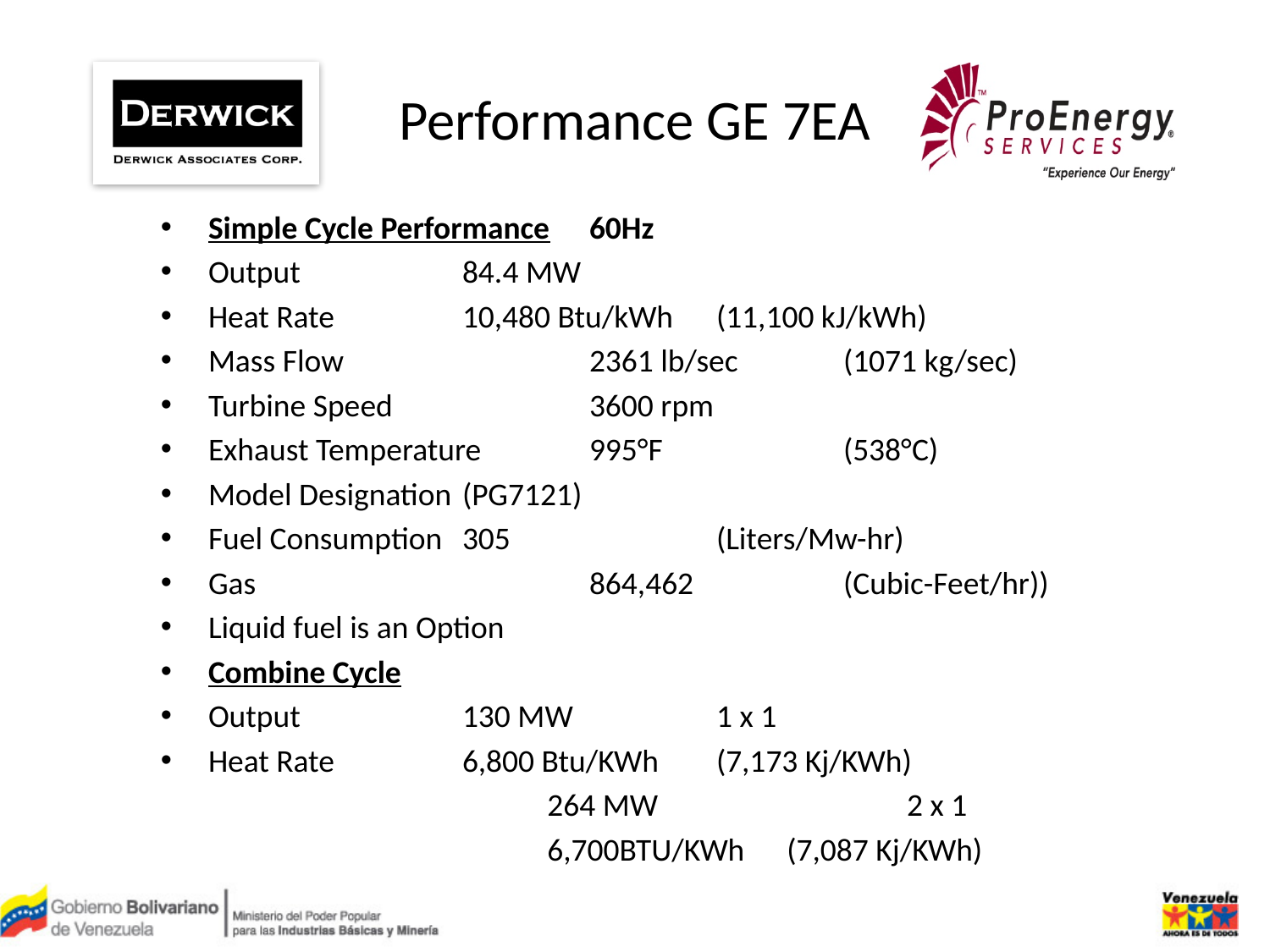

# Performance GE 7EA
Simple Cycle Performance	60Hz
Output		84.4 MW
Heat Rate		10,480 Btu/kWh 	(11,100 kJ/kWh)
Mass Flow		2361 lb/sec 	(1071 kg/sec)
Turbine Speed		3600 rpm
Exhaust Temperature	995°F 		(538°C)
Model Designation	(PG7121)
Fuel Consumption 	305		(Liters/Mw-hr)
Gas			864,462		(Cubic-Feet/hr))
Liquid fuel is an Option
Combine Cycle
Output		130 MW		1 x 1
Heat Rate		6,800 Btu/KWh	(7,173 Kj/KWh)
	   264 MW		2 x 1
	   6,700BTU/KWh	 (7,087 Kj/KWh)